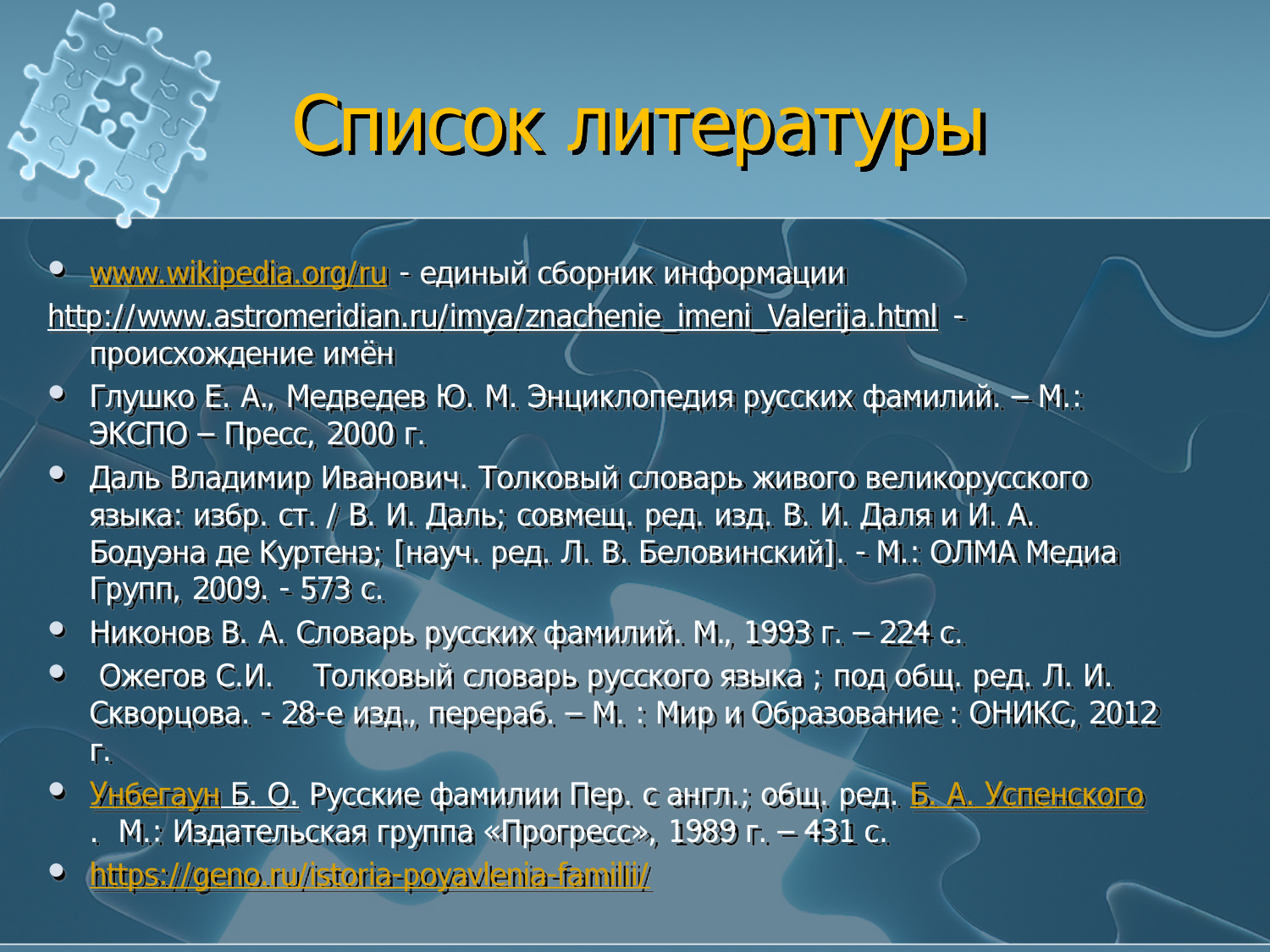

# Список литературы
www.wikipedia.org/ru - единый сборник информации
http://www.astromeridian.ru/imya/znachenie_imeni_Valerija.html - происхождение имён
Глушко Е. А., Медведев Ю. М. Энциклопедия русских фамилий. – М.: ЭКСПО – Пресс, 2000 г.
Даль Владимир Иванович. Толковый словарь живого великорусского языка: избр. ст. / В. И. Даль; совмещ. ред. изд. В. И. Даля и И. А. Бодуэна де Куртенэ; [науч. ред. Л. В. Беловинский]. - М.: ОЛМА Медиа Групп, 2009. - 573 c.
Никонов В. А. Словарь русских фамилий. М., 1993 г. – 224 с.
 Ожегов С.И.    Толковый словарь русского языка ; под общ. ред. Л. И. Скворцова. - 28-е изд., перераб. – М. : Мир и Образование : ОНИКС, 2012 г.
Унбегаун Б. О. Русские фамилии Пер. с англ.; общ. ред. Б. А. Успенского.  М.: Издательская группа «Прогресс», 1989 г. – 431 с.
https://geno.ru/istoria-poyavlenia-familii/